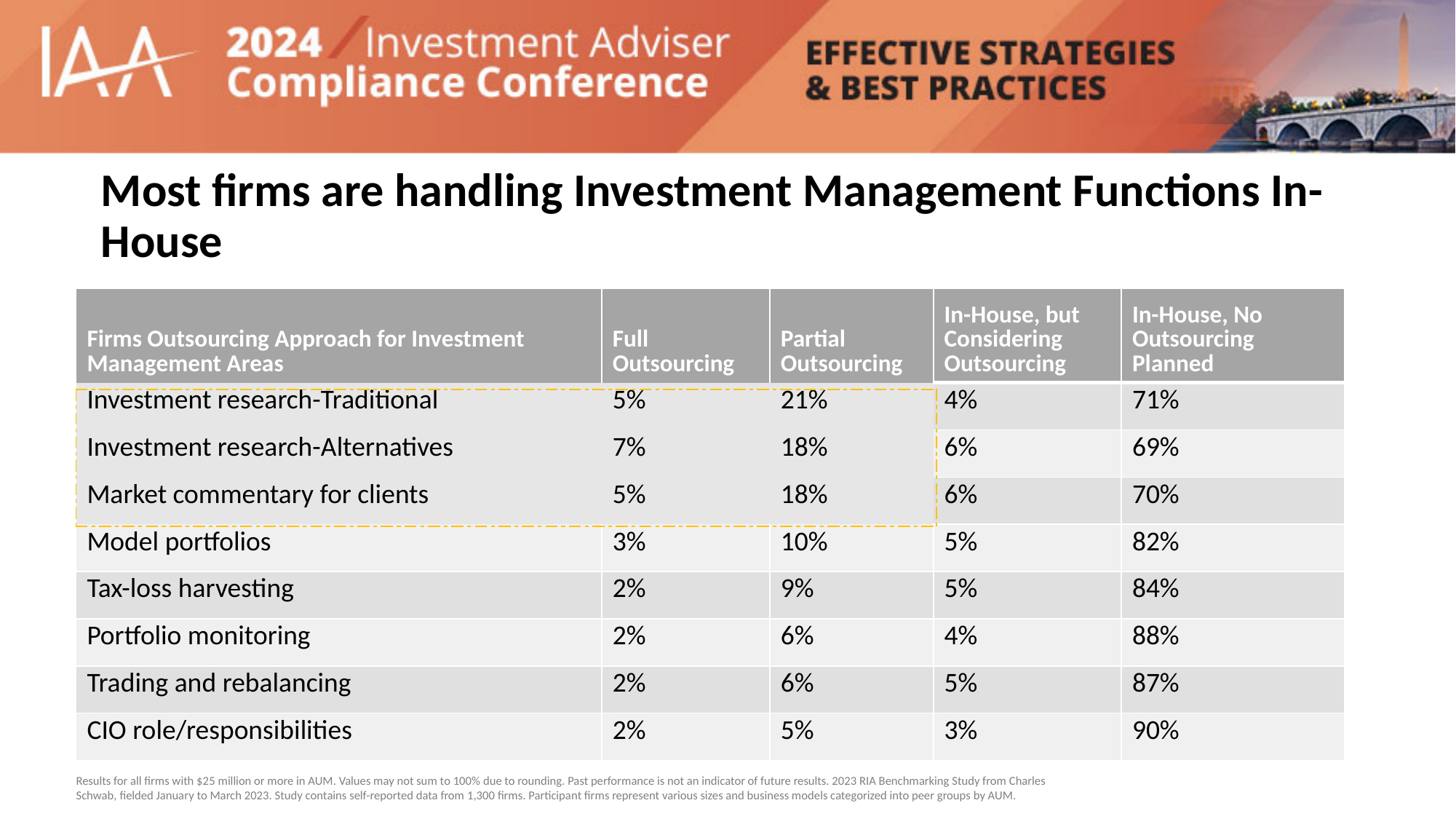

# Most firms are handling Investment Management Functions In-House
| Firms Outsourcing Approach for Investment Management Areas | Full Outsourcing | Partial Outsourcing | In-House, but Considering Outsourcing | In-House, No Outsourcing Planned |
| --- | --- | --- | --- | --- |
| Investment research-Traditional | 5% | 21% | 4% | 71% |
| Investment research-Alternatives | 7% | 18% | 6% | 69% |
| Market commentary for clients | 5% | 18% | 6% | 70% |
| Model portfolios | 3% | 10% | 5% | 82% |
| Tax-loss harvesting | 2% | 9% | 5% | 84% |
| Portfolio monitoring | 2% | 6% | 4% | 88% |
| Trading and rebalancing | 2% | 6% | 5% | 87% |
| CIO role/responsibilities | 2% | 5% | 3% | 90% |
|  |
| --- |
Results for all firms with $25 million or more in AUM. Values may not sum to 100% due to rounding. Past performance is not an indicator of future results. 2023 RIA Benchmarking Study from Charles Schwab, fielded January to March 2023. Study contains self-reported data from 1,300 firms. Participant firms represent various sizes and business models categorized into peer groups by AUM.